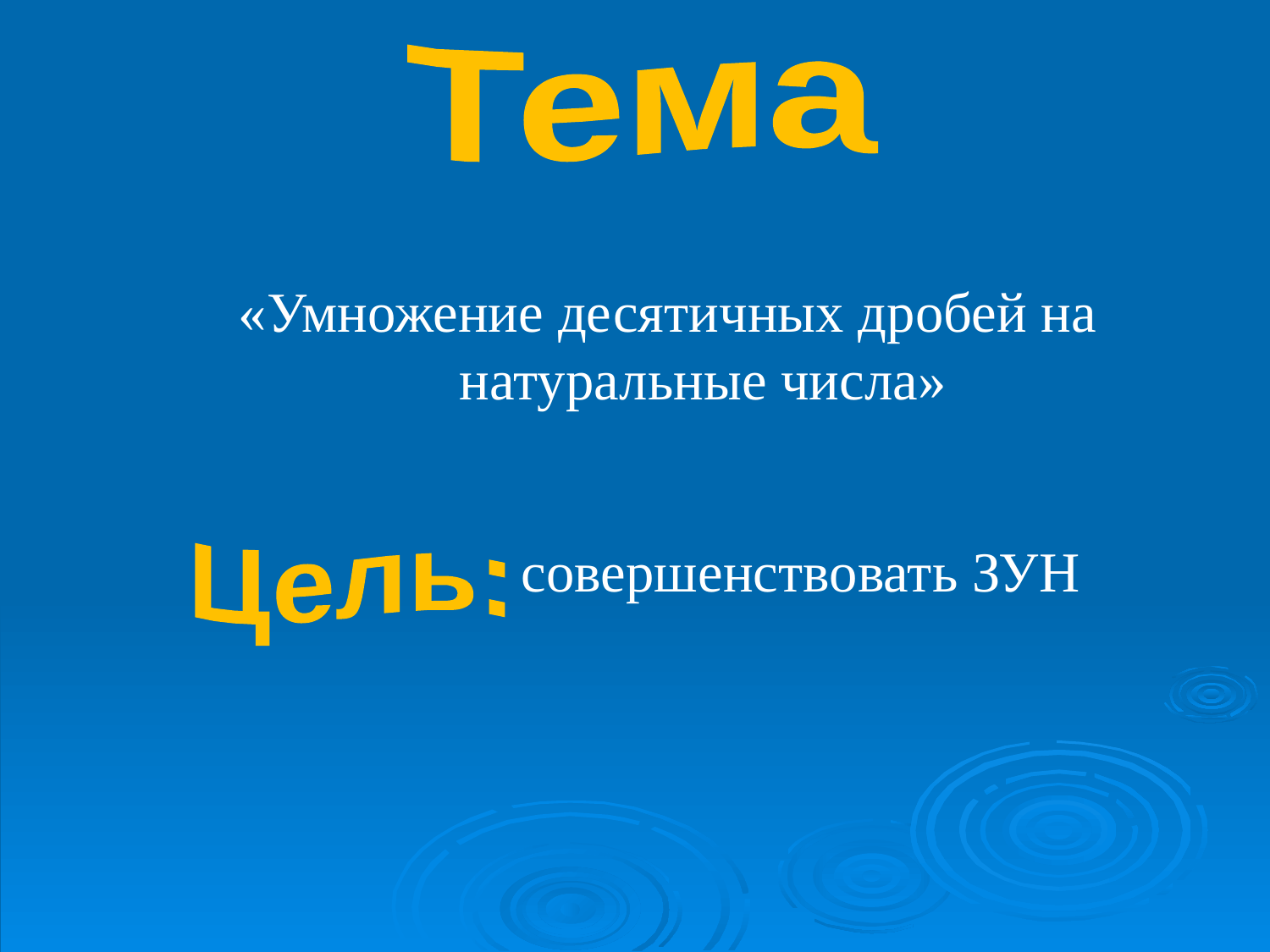

Тема

«Умножение десятичных дробей на
    натуральные числа»

                    совершенствовать ЗУН

Цель: